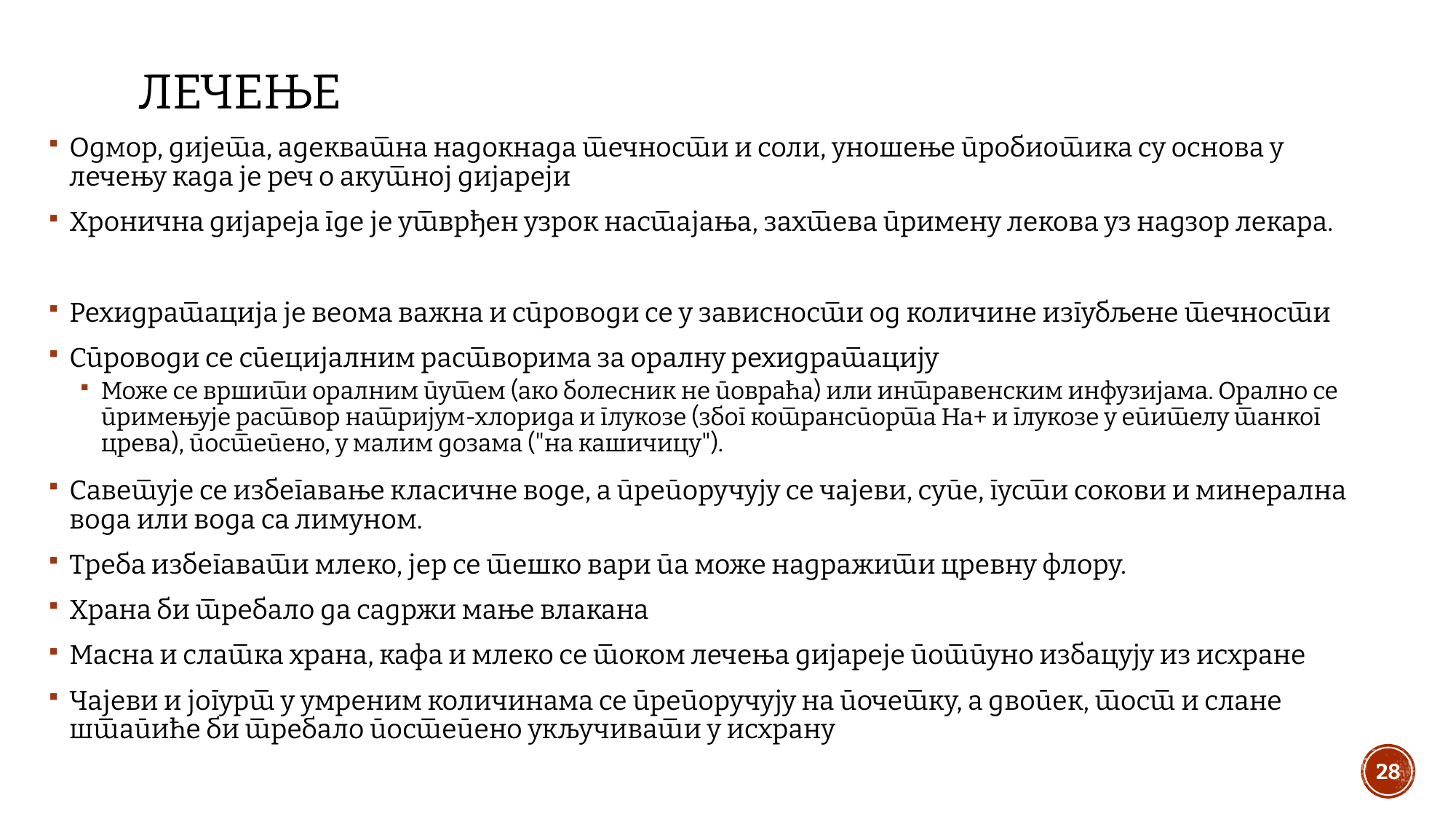

# Лечење
Одмор, дијета, адекватна надокнада течности и соли, уношење пробиотика су основа у лечењу када је реч о акутној дијареји
Хронична дијареја где је утврђен узрок настајања, захтева примену лекова уз надзор лекара.

Рехидратација је веома важна и спроводи се у зависности од количине изгубљене течности
Спроводи се специјалним растворима за оралну рехидратацију
Може се вршити оралним путем (ако болесник не повраћа) или интравенским инфузијама. Орално се примењује раствор натријум-хлорида и глукозе (због котранспорта На+ и глукозе у епителу танког црева), постепено, у малим дозама ("на кашичицу").
Саветује се избегавање класичне воде, а препоручују се чајеви, супе, густи сокови и минерална вода или вода са лимуном.
Треба избегавати млеко, јер се тешко вари па може надражити цревну флору.
Храна би требало да садржи мање влакана
Масна и слатка храна, кафа и млеко се током лечења дијареје потпуно избацују из исхране
Чајеви и јогурт у умреним количинама се препоручују на почетку, а двопек, тост и слане штапиће би требало постепено укључивати у исхрану

28